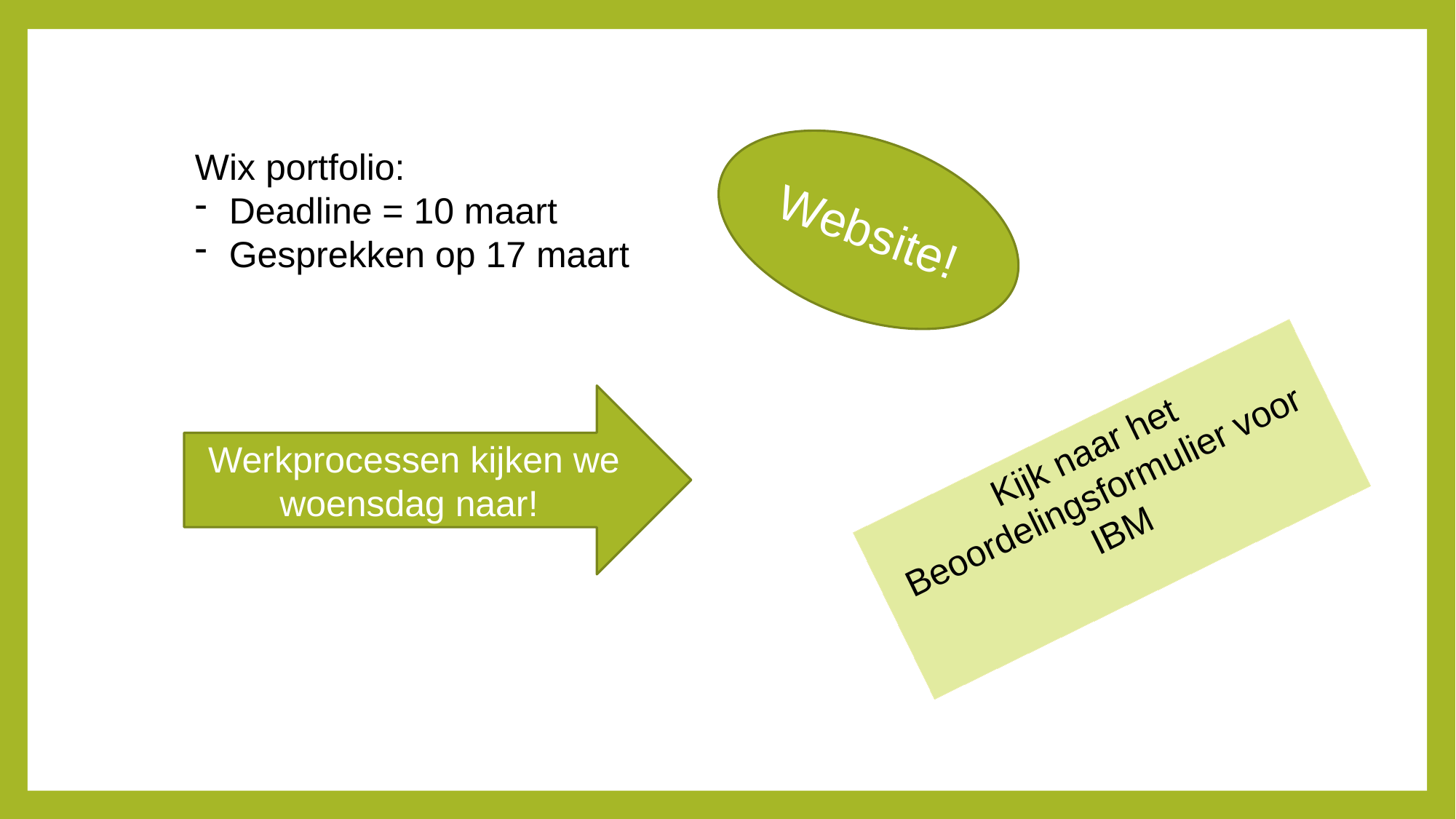

Wix portfolio:
Deadline = 10 maart
Gesprekken op 17 maart

Website!
Werkprocessen kijken we woensdag naar!
Kijk naar het Beoordelingsformulier voor IBM